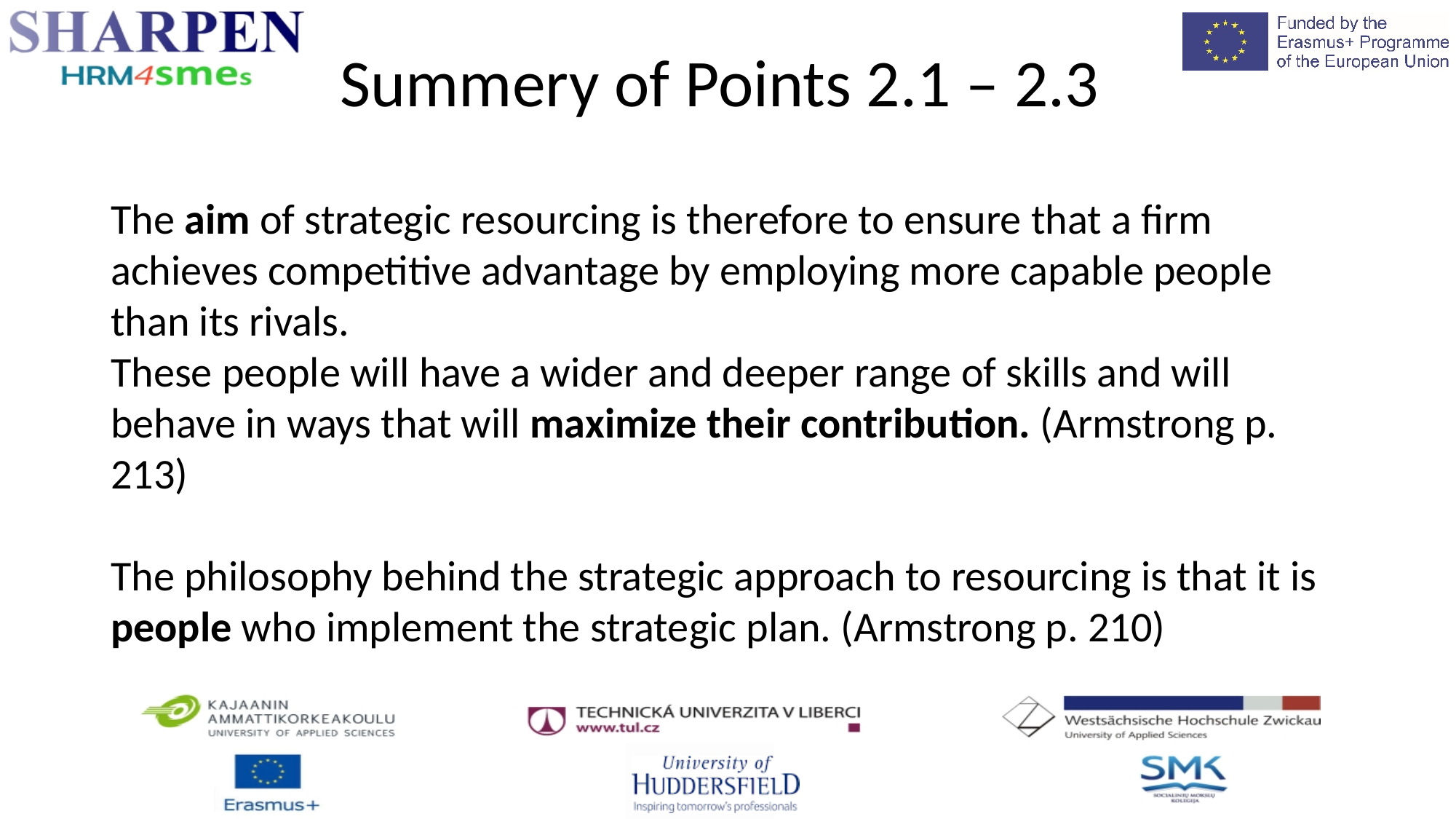

Summery of Points 2.1 – 2.3
The aim of strategic resourcing is therefore to ensure that a firm achieves competitive advantage by employing more capable people
than its rivals.
These people will have a wider and deeper range of skills and will behave in ways that will maximize their contribution. (Armstrong p. 213)

The philosophy behind the strategic approach to resourcing is that it is people who implement the strategic plan. (Armstrong p. 210)